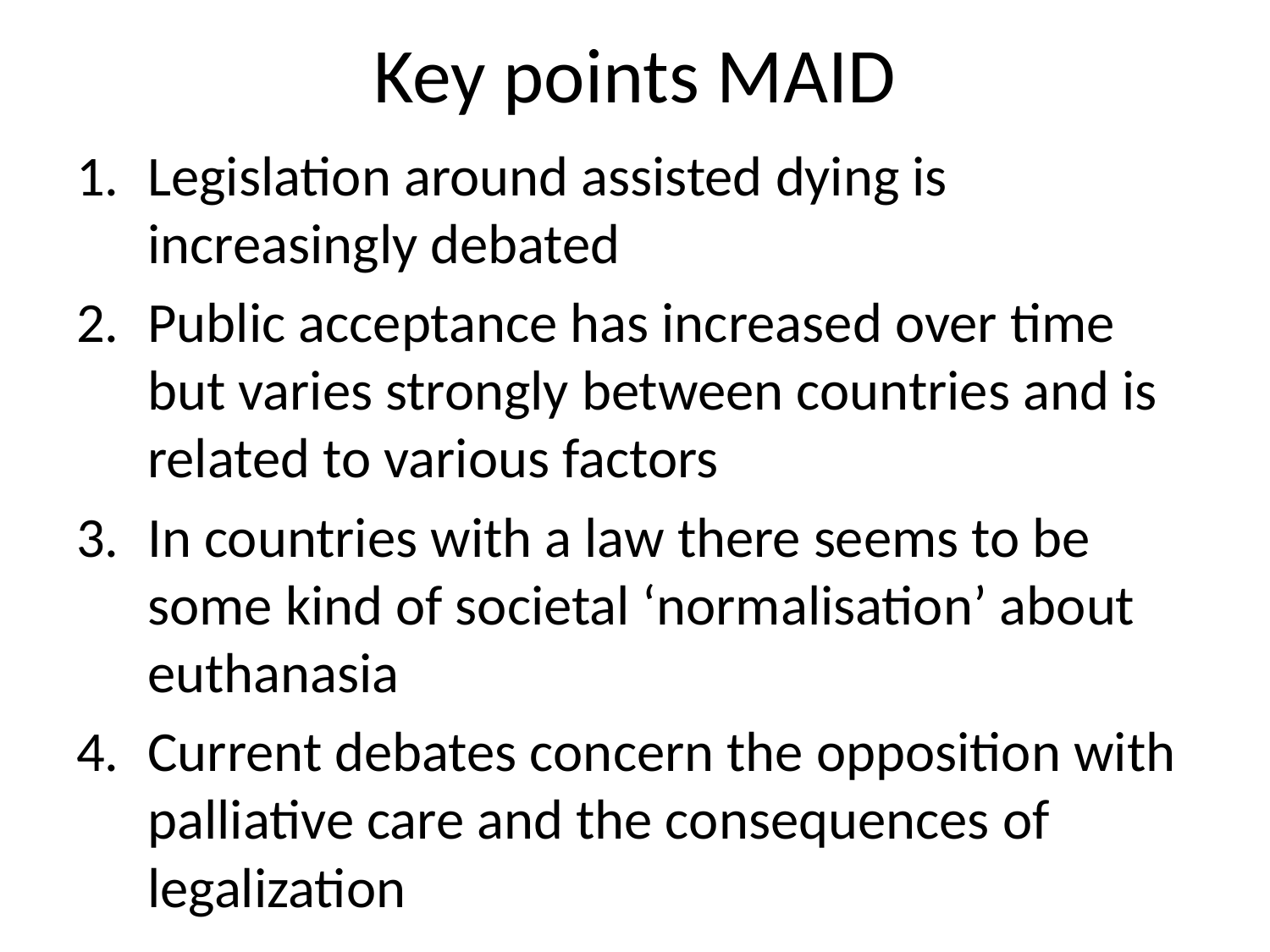

# Key points MAID
Legislation around assisted dying is increasingly debated
Public acceptance has increased over time but varies strongly between countries and is related to various factors
In countries with a law there seems to be some kind of societal ‘normalisation’ about euthanasia
Current debates concern the opposition with palliative care and the consequences of legalization